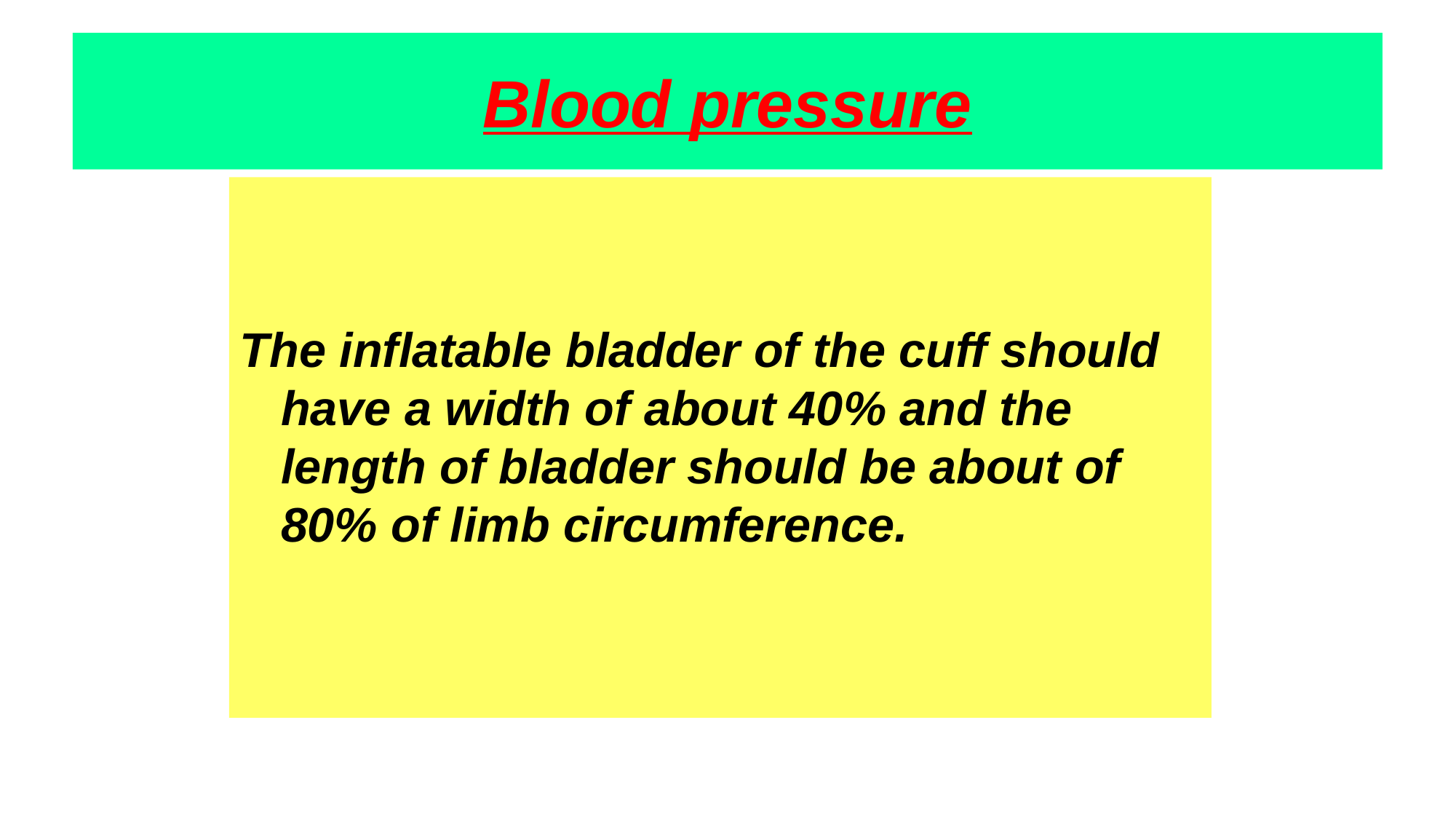

# Blood pressure

The inflatable bladder of the cuff should have a width of about 40% and the length of bladder should be about of 80% of limb circumference.